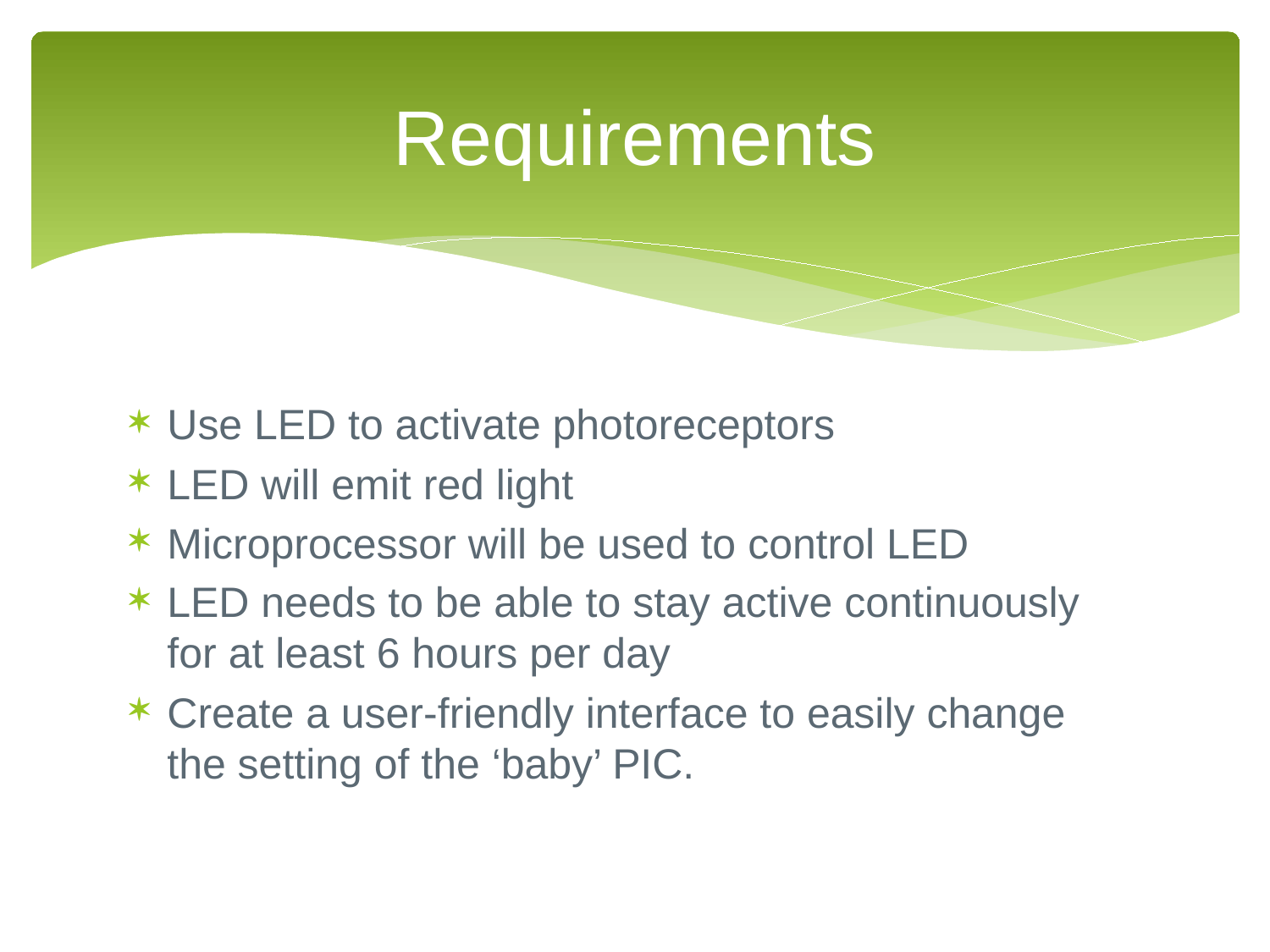

# Requirements
Use LED to activate photoreceptors
LED will emit red light
Microprocessor will be used to control LED
LED needs to be able to stay active continuously for at least 6 hours per day
Create a user-friendly interface to easily change the setting of the ‘baby’ PIC.